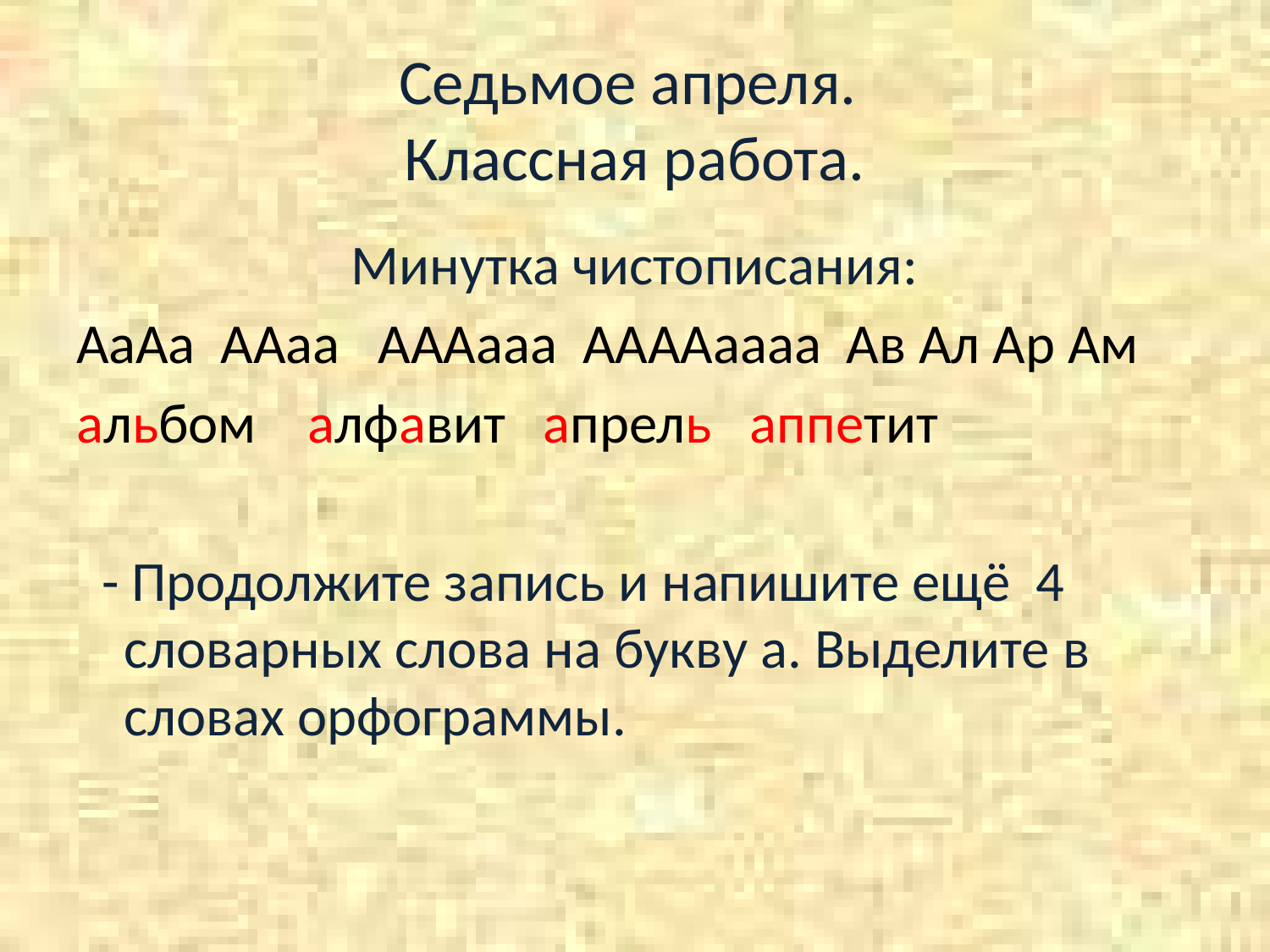

# Седьмое апреля. Классная работа.
Минутка чистописания:
АаАа  ААаа   АААааа  ААААаааа  Ав Ал Ар Ам
альбом    алфавит   апрель   аппетит

  - Продолжите запись и напишите ещё  4 словарных слова на букву а. Выделите в словах орфограммы.